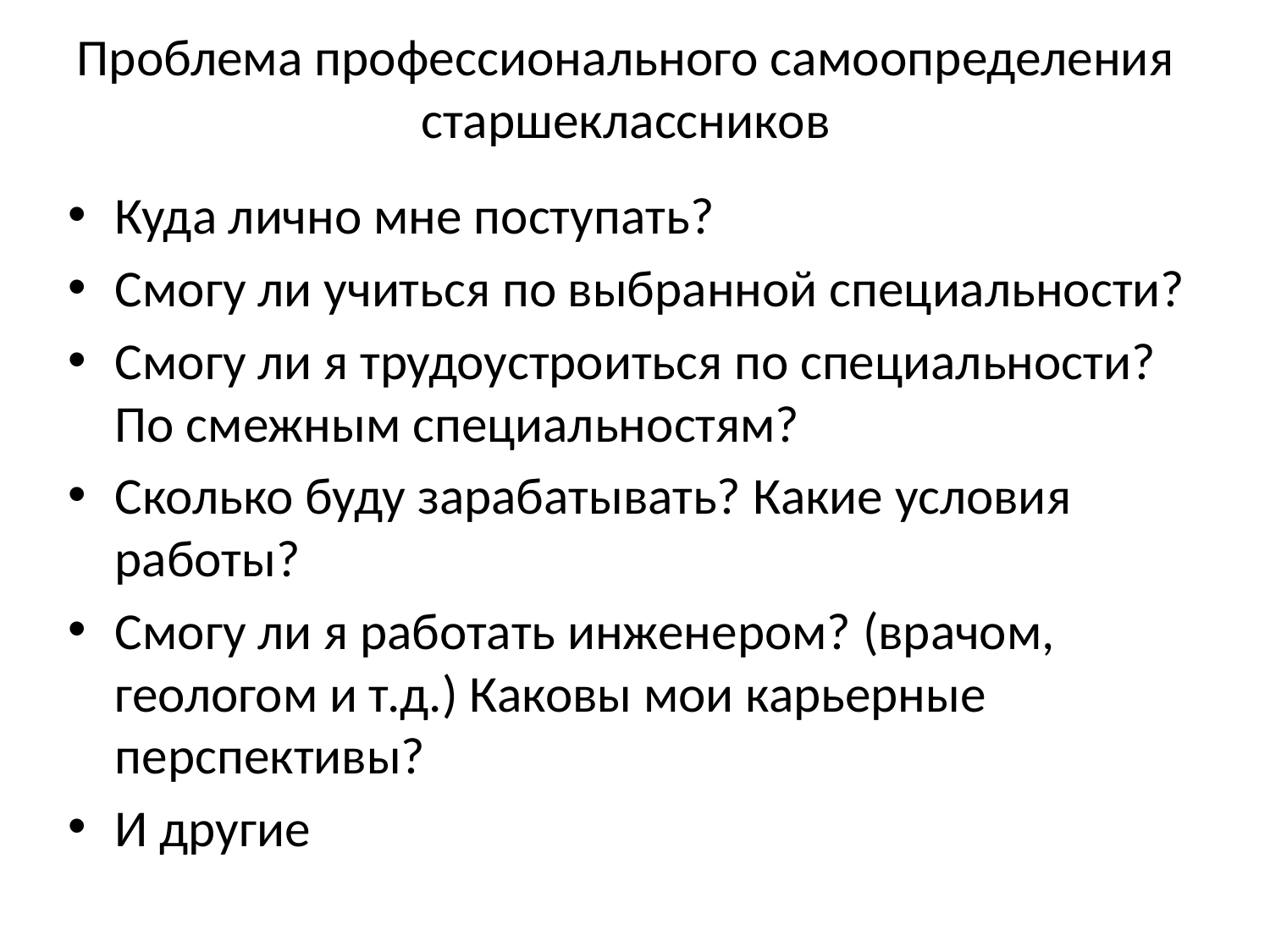

# Проблема профессионального самоопределения старшеклассников
Куда лично мне поступать?
Смогу ли учиться по выбранной специальности?
Смогу ли я трудоустроиться по специальности? По смежным специальностям?
Сколько буду зарабатывать? Какие условия работы?
Смогу ли я работать инженером? (врачом, геологом и т.д.) Каковы мои карьерные перспективы?
И другие